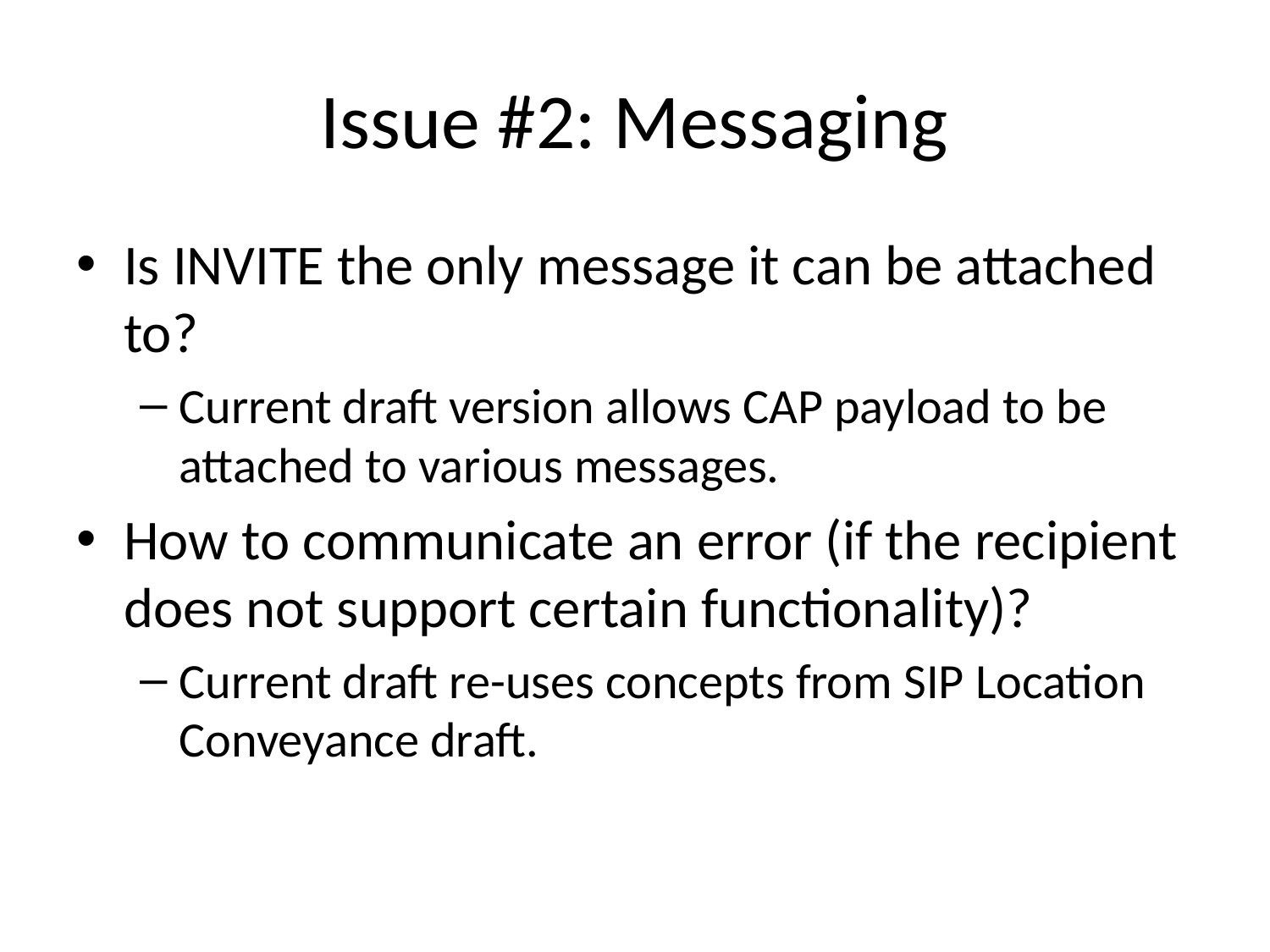

# Issue #2: Messaging
Is INVITE the only message it can be attached to?
Current draft version allows CAP payload to be attached to various messages.
How to communicate an error (if the recipient does not support certain functionality)?
Current draft re-uses concepts from SIP Location Conveyance draft.